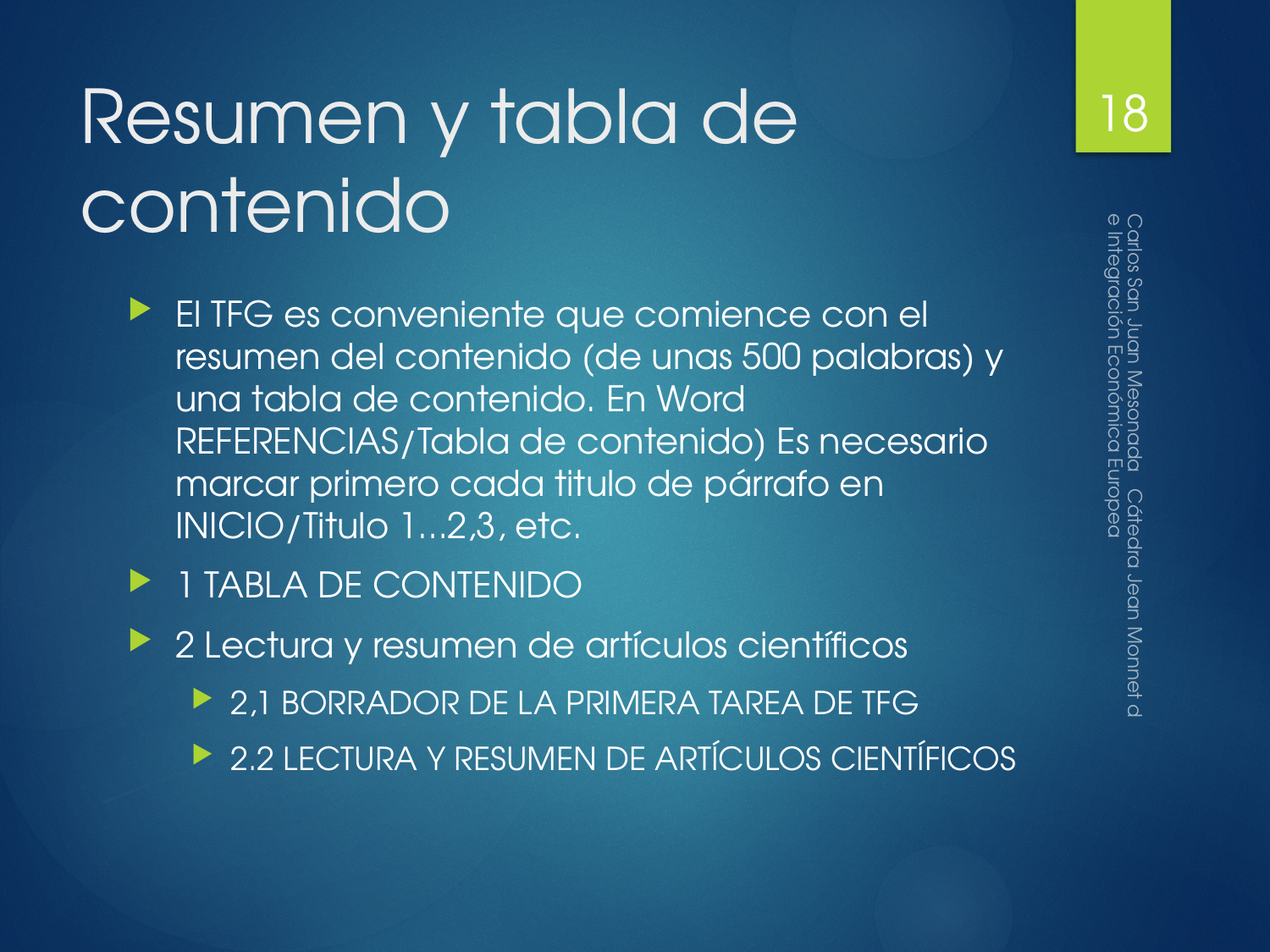

18
# Resumen y tabla de contenido
El TFG es conveniente que comience con el resumen del contenido (de unas 500 palabras) y una tabla de contenido. En Word REFERENCIAS/Tabla de contenido) Es necesario marcar primero cada titulo de párrafo en INICIO/Titulo 1…2,3, etc.
1 TABLA DE CONTENIDO
2 Lectura y resumen de artículos científicos
2,1 BORRADOR DE LA PRIMERA TAREA DE TFG
2.2 LECTURA Y RESUMEN DE ARTÍCULOS CIENTÍFICOS
Carlos San Juan Mesonada   Cátedra Jean Monnet de Integración Económica Europea